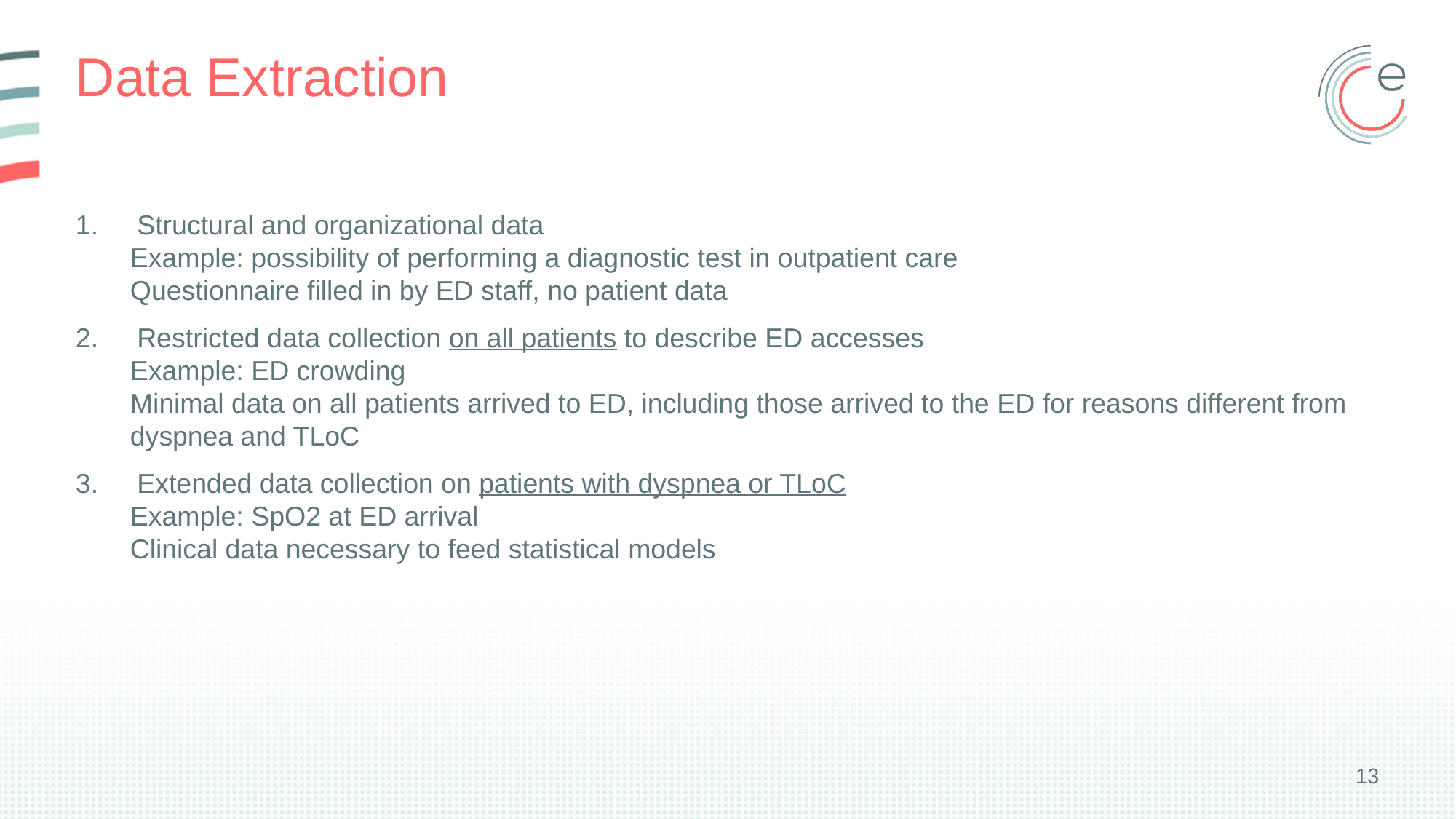

# Data Extraction
Structural and organizational data
Example: possibility of performing a diagnostic test in outpatient care
Questionnaire filled in by ED staff, no patient data

Restricted data collection on all patients to describe ED accesses
Example: ED crowding
Minimal data on all patients arrived to ED, including those arrived to the ED for reasons different from dyspnea and TLoC

Extended data collection on patients with dyspnea or TLoC
Example: SpO2 at ED arrival
Clinical data necessary to feed statistical models